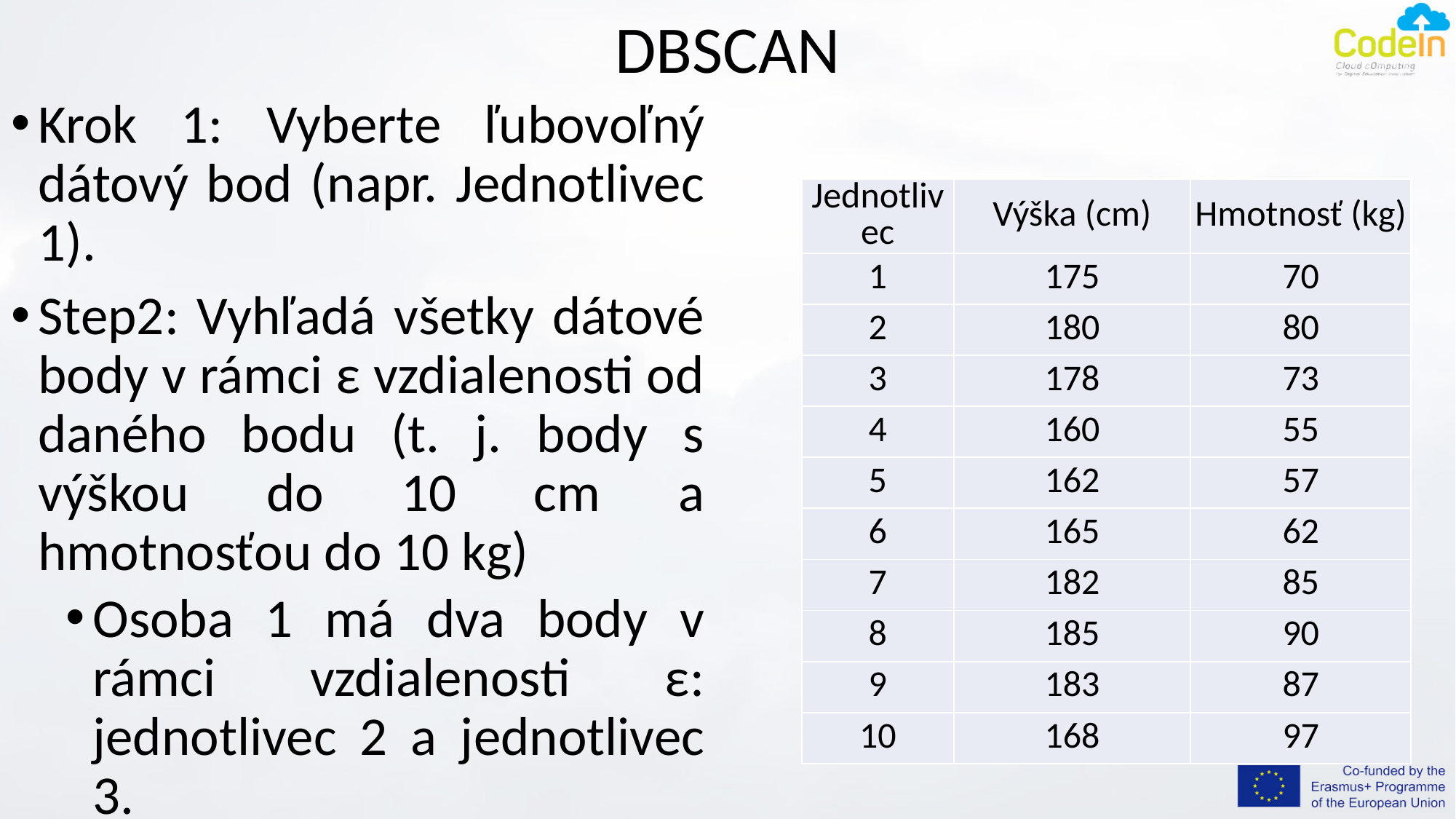

# DBSCAN
Krok 1: Vyberte ľubovoľný dátový bod (napr. Jednotlivec 1).
Step2: Vyhľadá všetky dátové body v rámci ε vzdialenosti od daného bodu (t. j. body s výškou do 10 cm a hmotnosťou do 10 kg)
Osoba 1 má dva body v rámci vzdialenosti ε: jednotlivec 2 a jednotlivec 3.

| Jednotlivec | Výška (cm) | Hmotnosť (kg) |
| --- | --- | --- |
| 1 | 175 | 70 |
| 2 | 180 | 80 |
| 3 | 178 | 73 |
| 4 | 160 | 55 |
| 5 | 162 | 57 |
| 6 | 165 | 62 |
| 7 | 182 | 85 |
| 8 | 185 | 90 |
| 9 | 183 | 87 |
| 10 | 168 | 97 |